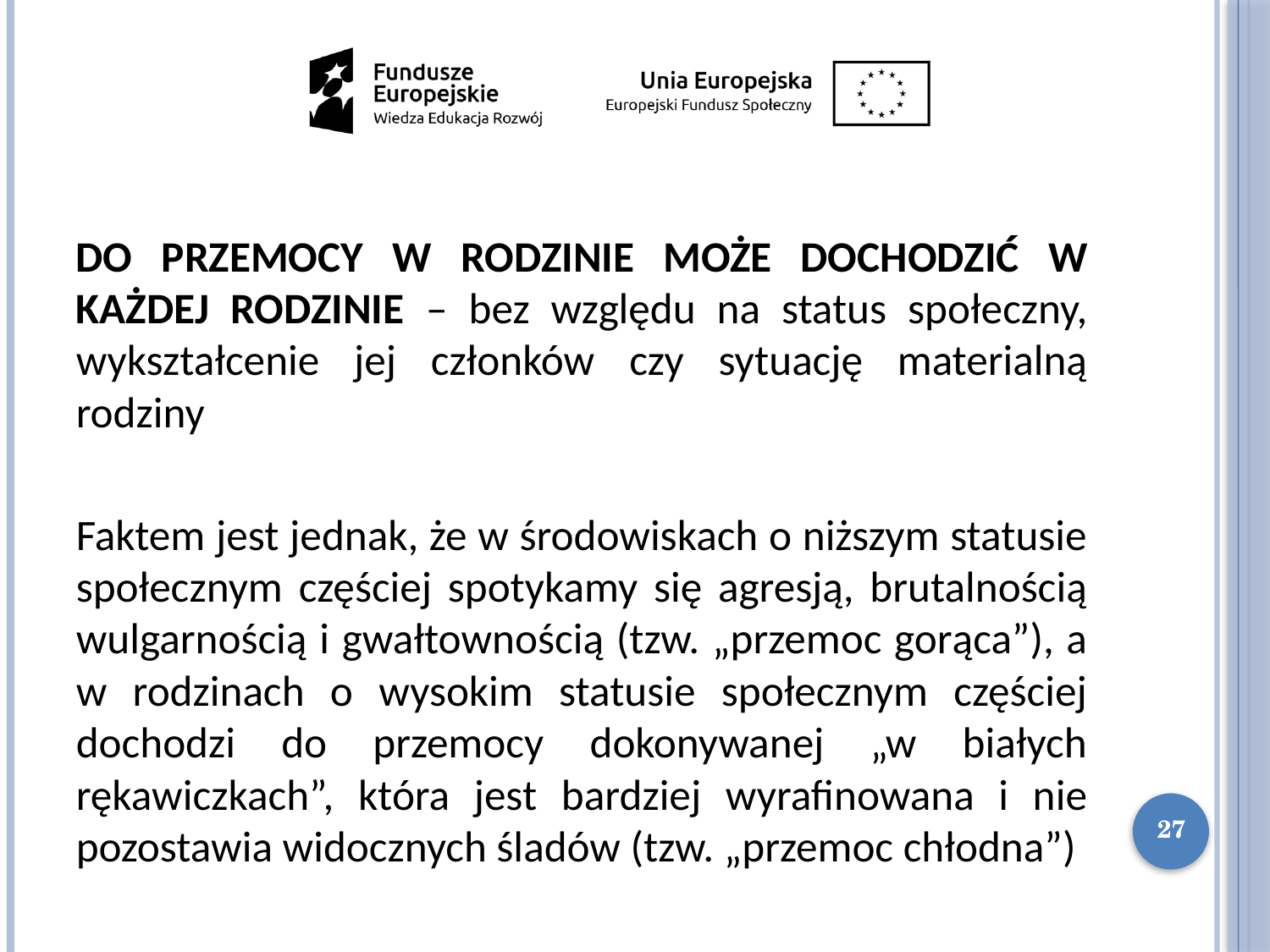

DO PRZEMOCY W RODZINIE MOŻE DOCHODZIĆ W KAŻDEJ RODZINIE – bez względu na status społeczny, wykształcenie jej członków czy sytuację materialną rodziny

Faktem jest jednak, że w środowiskach o niższym statusie społecznym częściej spotykamy się agresją, brutalnością wulgarnością i gwałtownością (tzw. „przemoc gorąca”), a w rodzinach o wysokim statusie społecznym częściej dochodzi do przemocy dokonywanej „w białych rękawiczkach”, która jest bardziej wyrafinowana i nie pozostawia widocznych śladów (tzw. „przemoc chłodna”)
27